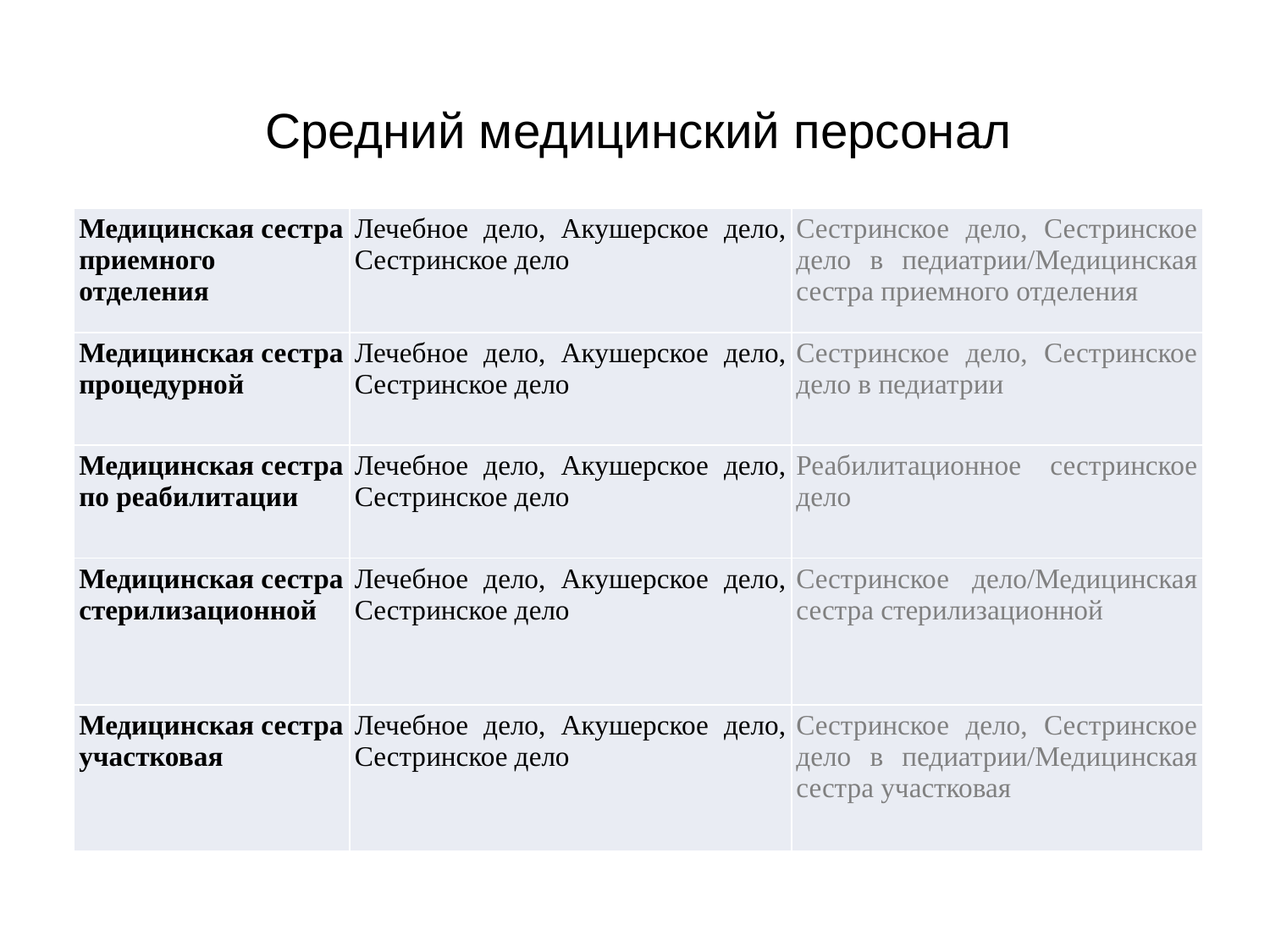

Средний медицинский персонал
| Медицинская сестра приемного отделения | Лечебное дело, Акушерское дело, Сестринское дело | Сестринское дело, Сестринское дело в педиатрии/Медицинская сестра приемного отделения |
| --- | --- | --- |
| Медицинская сестра процедурной | Лечебное дело, Акушерское дело, Сестринское дело | Сестринское дело, Сестринское дело в педиатрии |
| Медицинская сестра по реабилитации | Лечебное дело, Акушерское дело, Сестринское дело | Реабилитационное сестринское дело |
| Медицинская сестра стерилизационной | Лечебное дело, Акушерское дело, Сестринское дело | Сестринское дело/Медицинская сестра стерилизационной |
| Медицинская сестра участковая | Лечебное дело, Акушерское дело, Сестринское дело | Сестринское дело, Сестринское дело в педиатрии/Медицинская сестра участковая |